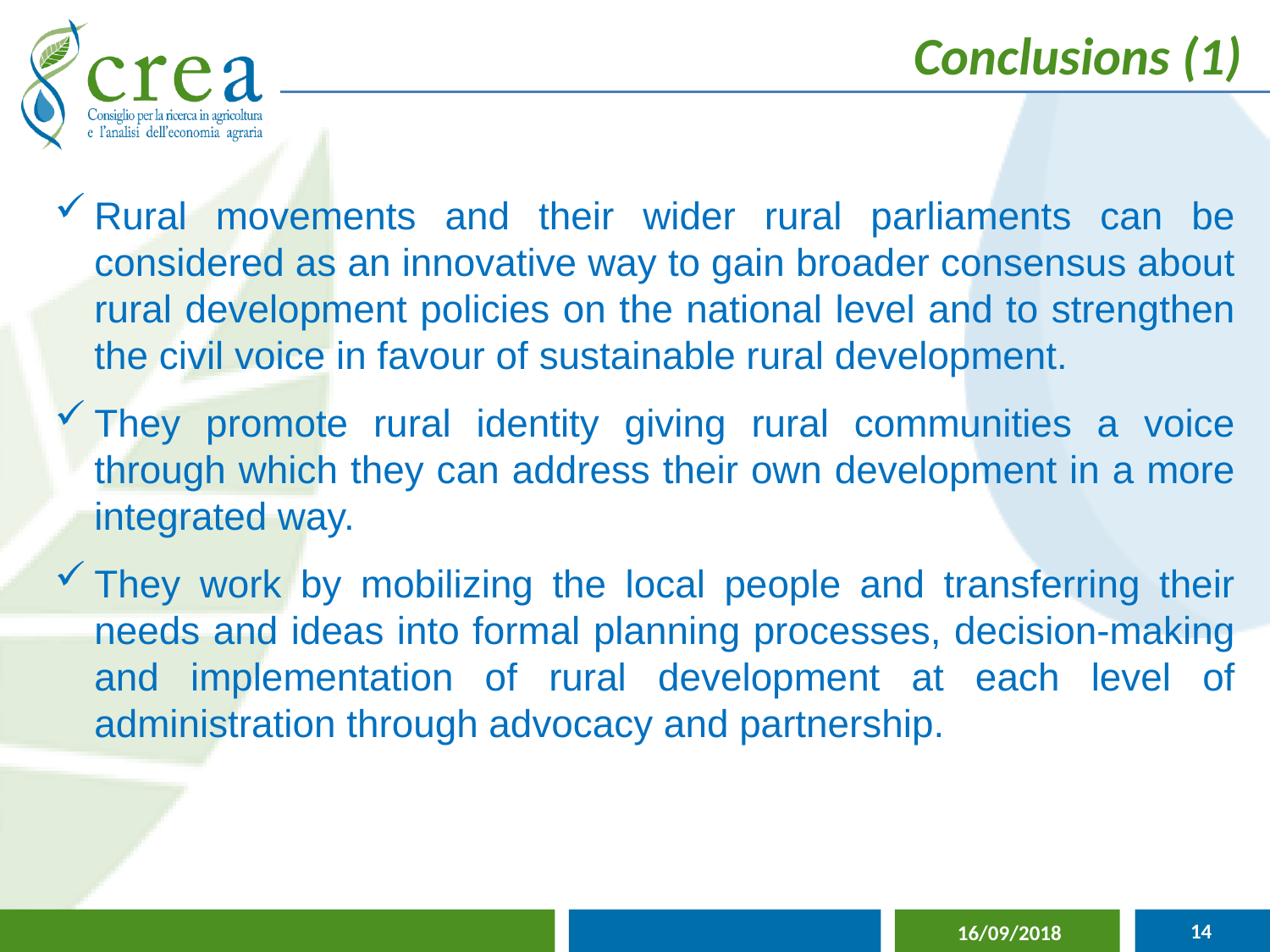

Conclusions (1)
Rural movements and their wider rural parliaments can be considered as an innovative way to gain broader consensus about rural development policies on the national level and to strengthen the civil voice in favour of sustainable rural development.
They promote rural identity giving rural communities a voice through which they can address their own development in a more integrated way.
They work by mobilizing the local people and transferring their needs and ideas into formal planning processes, decision-making and implementation of rural development at each level of administration through advocacy and partnership.